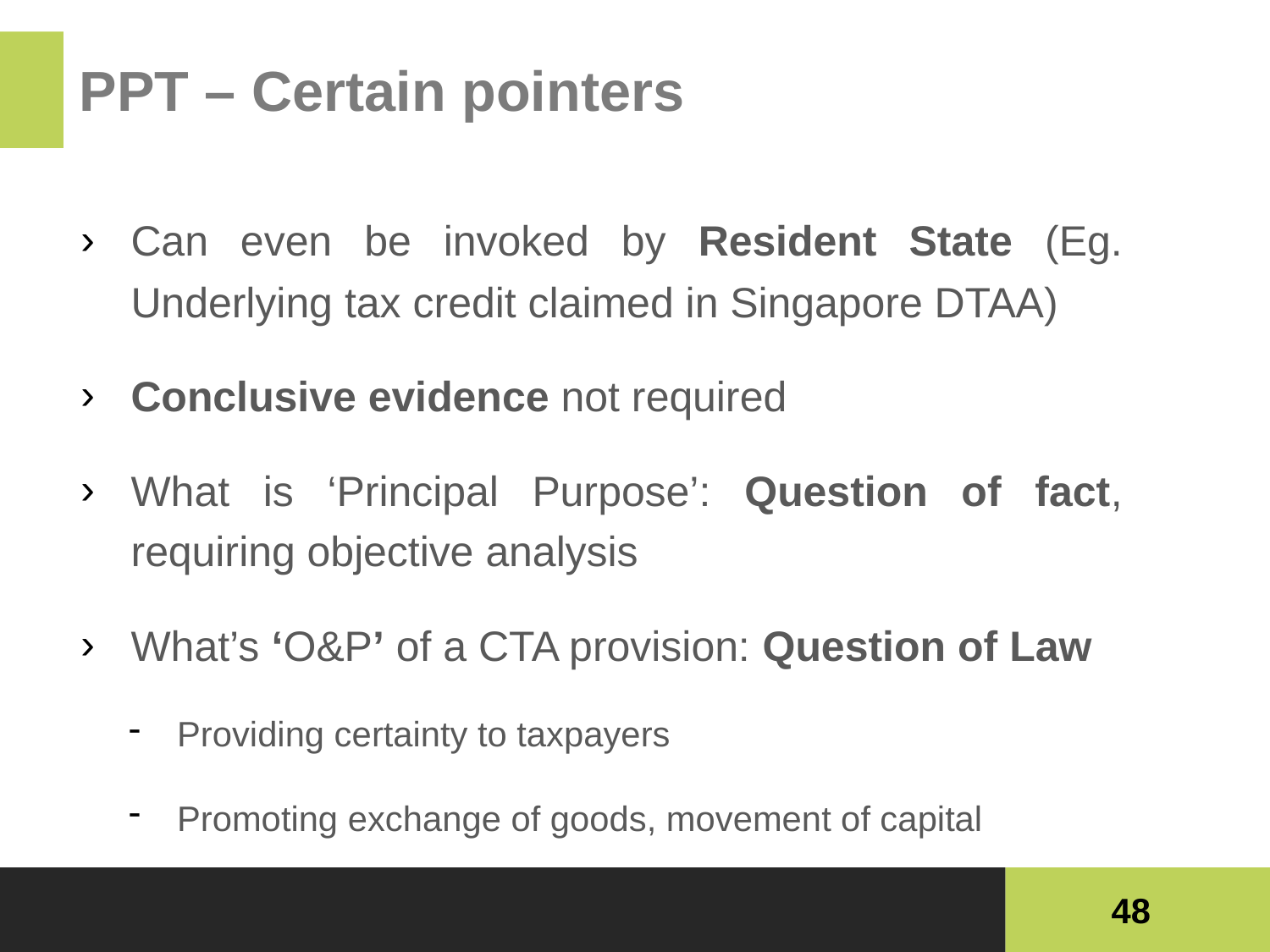

# PPT – Certain pointers
Can even be invoked by Resident State (Eg. Underlying tax credit claimed in Singapore DTAA)
Conclusive evidence not required
What is ‘Principal Purpose’: Question of fact, requiring objective analysis
What’s ‘O&P’ of a CTA provision: Question of Law
Providing certainty to taxpayers
Promoting exchange of goods, movement of capital